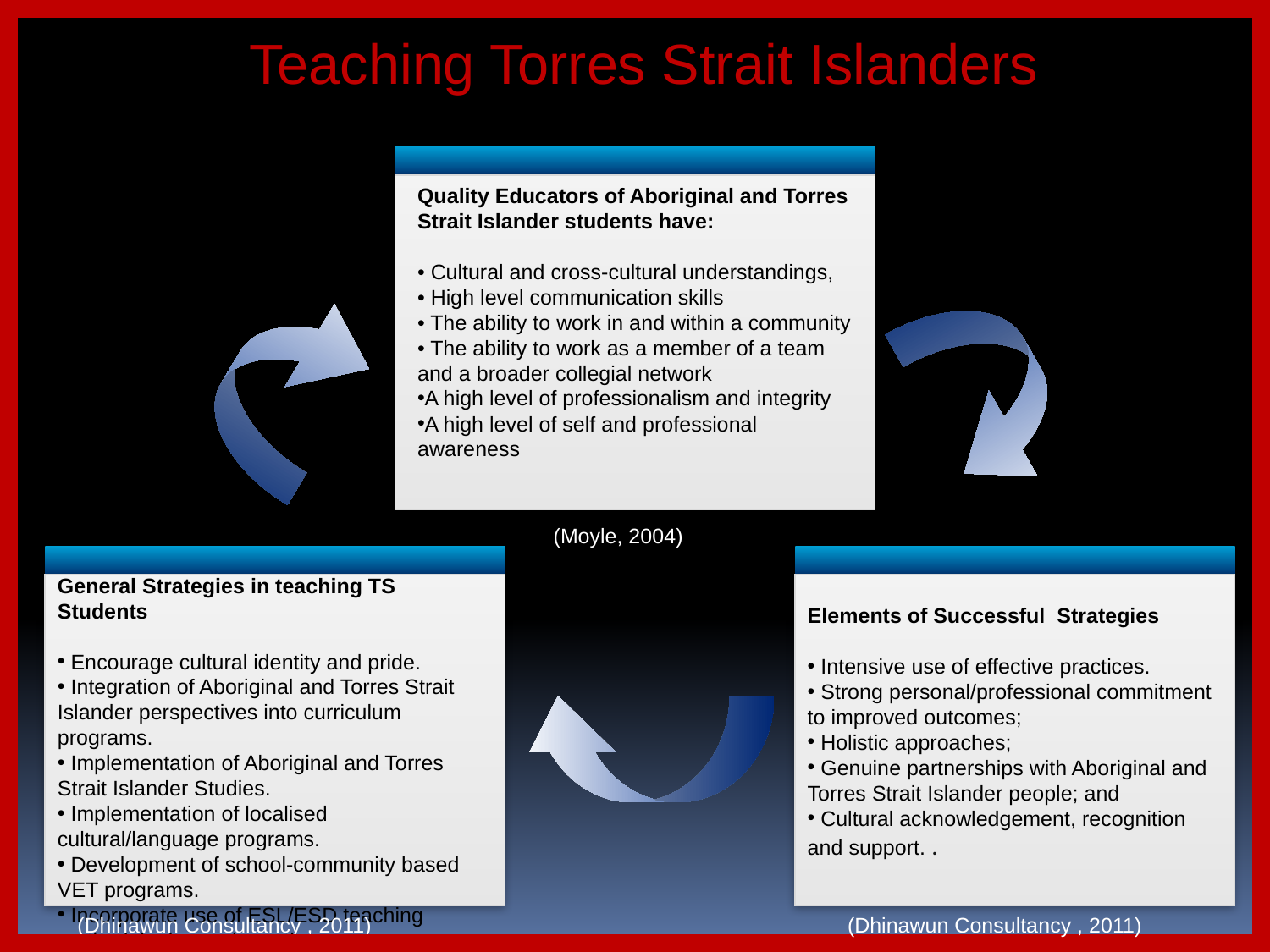

Teaching Torres Strait Islanders

Quality Educators of Aboriginal and Torres Strait Islander students have:
• Cultural and cross-cultural understandings,
• High level communication skills
• The ability to work in and within a community
• The ability to work as a member of a team and a broader collegial network
A high level of professionalism and integrity
A high level of self and professional awareness

 (Moyle, 2004))

General Strategies in teaching TS Students

 Encourage cultural identity and pride.
 Integration of Aboriginal and Torres Strait Islander perspectives into curriculum programs.
 Implementation of Aboriginal and Torres Strait Islander Studies.
 Implementation of localised cultural/language programs.
 Development of school-community based VET programs.
 Incorporate use of ESL/ESD teaching methodologies and practices.
.

Elements of Successful  Strategies

 Intensive use of effective practices.
 Strong personal/professional commitment to improved outcomes;
 Holistic approaches;
 Genuine partnerships with Aboriginal and Torres Strait Islander people; and
 Cultural acknowledgement, recognition and support. .

(Dhinawun Consultancy , 2011)

(Dhinawun Consultancy , 2011)